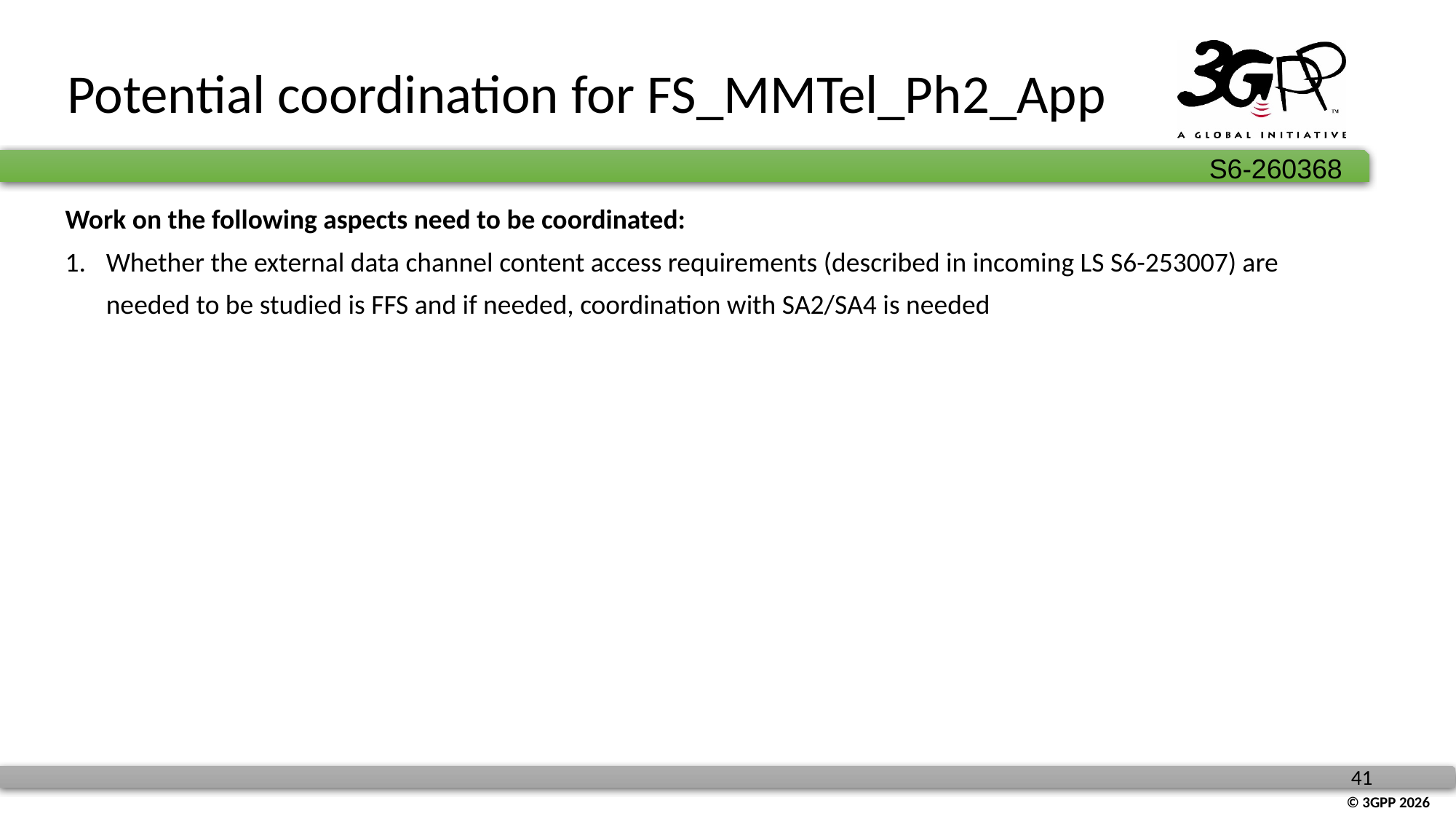

# Potential coordination for FS_MMTel_Ph2_App
Work on the following aspects need to be coordinated:
Whether the external data channel content access requirements (described in incoming LS S6-253007) are needed to be studied is FFS and if needed, coordination with SA2/SA4 is needed